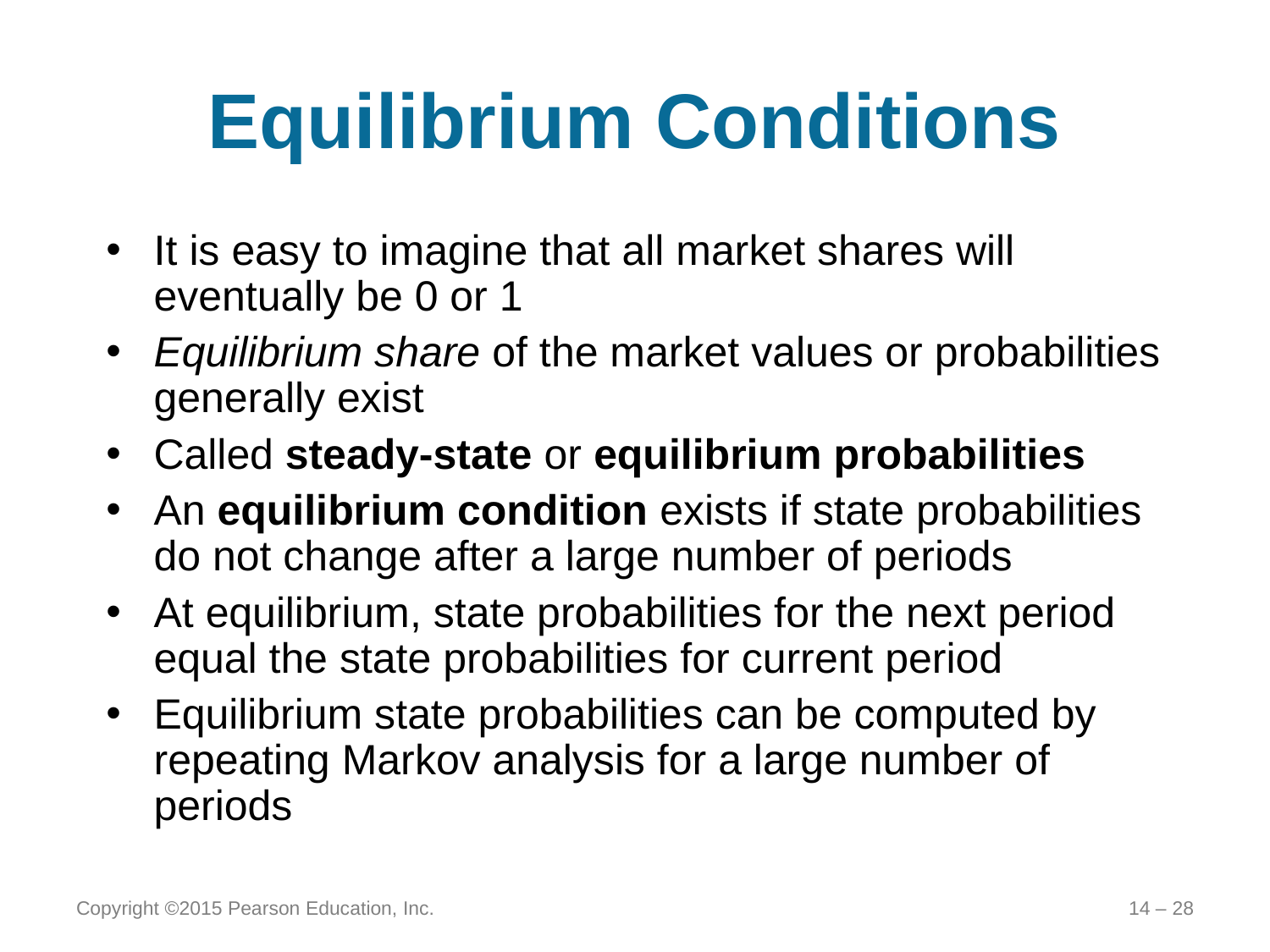

# Equilibrium Conditions
It is easy to imagine that all market shares will eventually be 0 or 1
Equilibrium share of the market values or probabilities generally exist
Called steady-state or equilibrium probabilities
An equilibrium condition exists if state probabilities do not change after a large number of periods
At equilibrium, state probabilities for the next period equal the state probabilities for current period
Equilibrium state probabilities can be computed by repeating Markov analysis for a large number of periods
Copyright ©2015 Pearson Education, Inc.
14 – 28